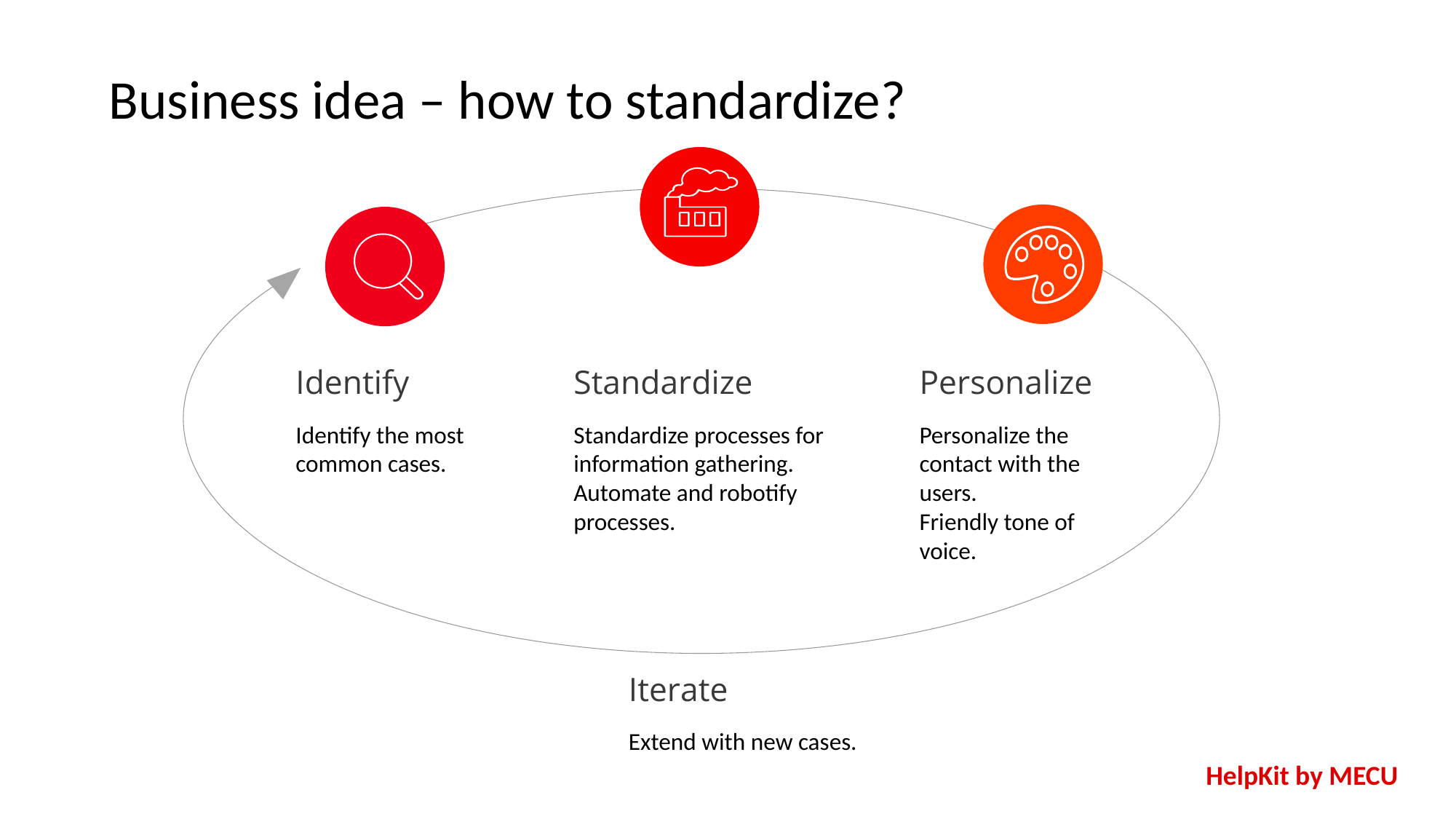

# Business idea – how to standardize?

Identify

Identify the most common cases.
Personalize

Personalize the contact with the users.
Friendly tone of voice.
Standardize

Standardize processes for information gathering.
Automate and robotify processes.
Iterate

Extend with new cases.
HelpKit by MECU